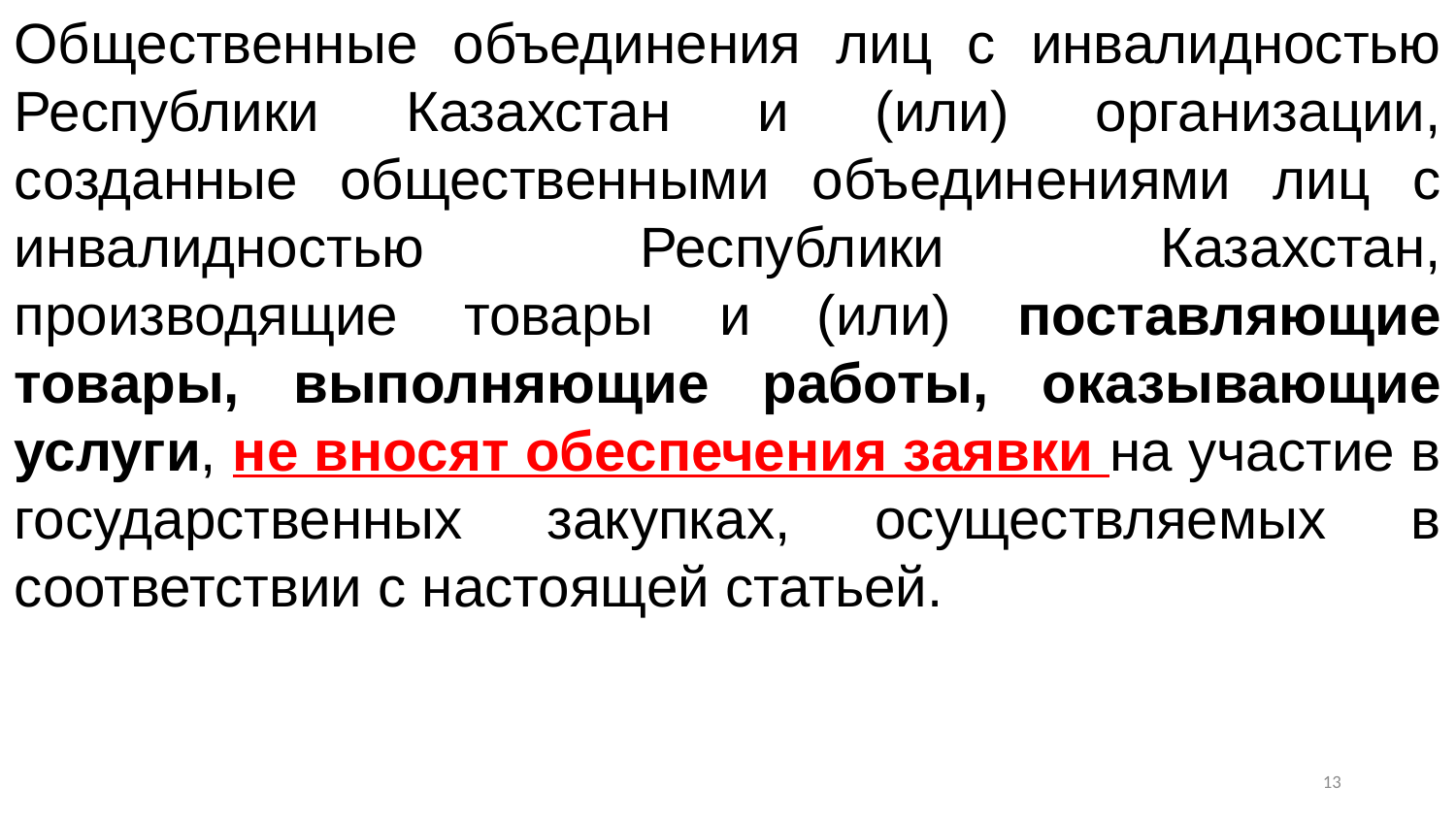

Общественные объединения лиц с инвалидностью Республики Казахстан и (или) организации, созданные общественными объединениями лиц с инвалидностью Республики Казахстан, производящие товары и (или) поставляющие товары, выполняющие работы, оказывающие услуги, не вносят обеспечения заявки на участие в государственных закупках, осуществляемых в соответствии с настоящей статьей.
13